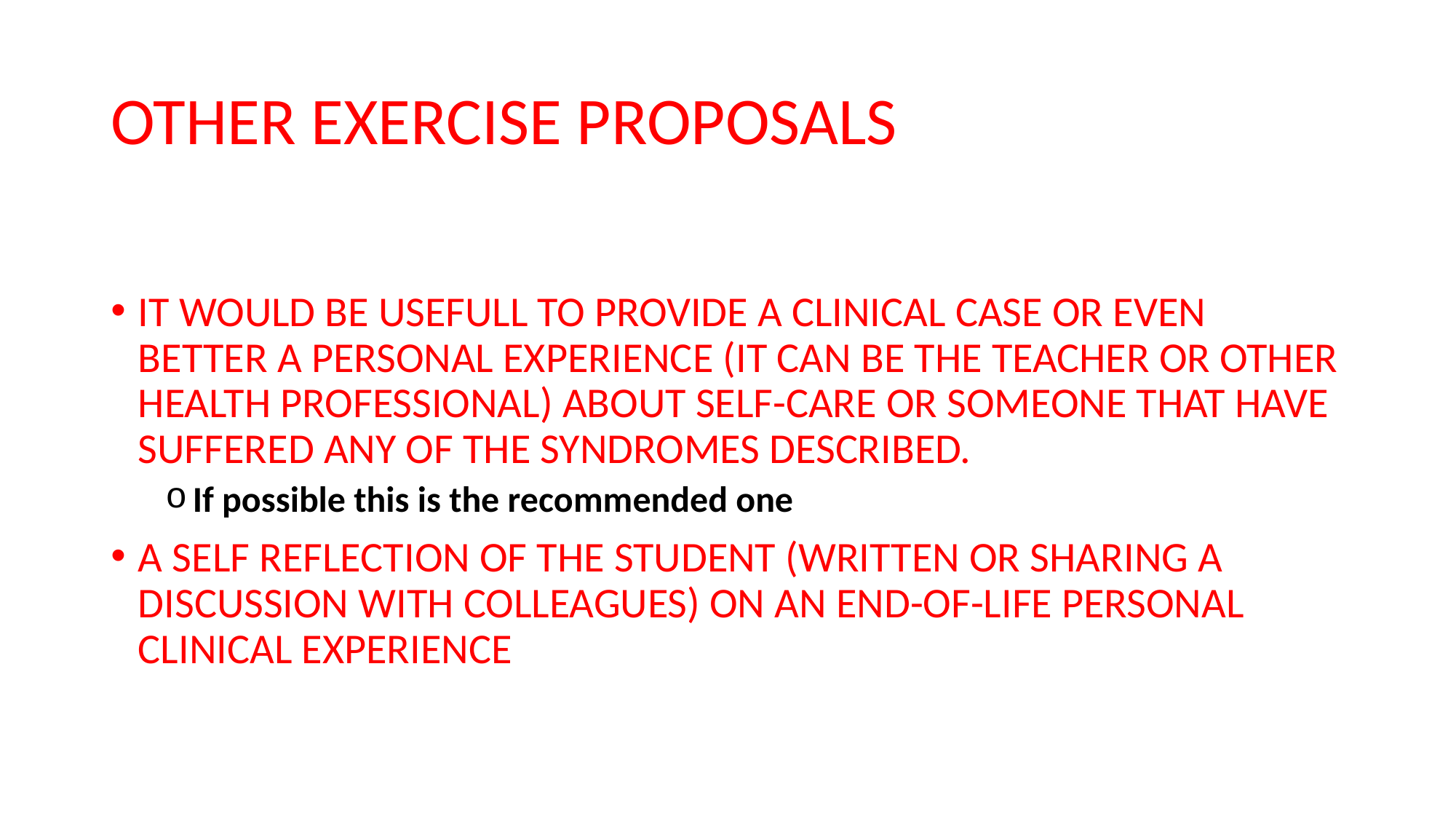

# OTHER EXERCISE PROPOSALS

IT WOULD BE USEFULL TO PROVIDE A CLINICAL CASE OR EVEN BETTER A PERSONAL EXPERIENCE (IT CAN BE THE TEACHER OR OTHER HEALTH PROFESSIONAL) ABOUT SELF-CARE OR SOMEONE THAT HAVE SUFFERED ANY OF THE SYNDROMES DESCRIBED.
If possible this is the recommended one
A SELF REFLECTION OF THE STUDENT (WRITTEN OR SHARING A DISCUSSION WITH COLLEAGUES) ON AN END-OF-LIFE PERSONAL CLINICAL EXPERIENCE